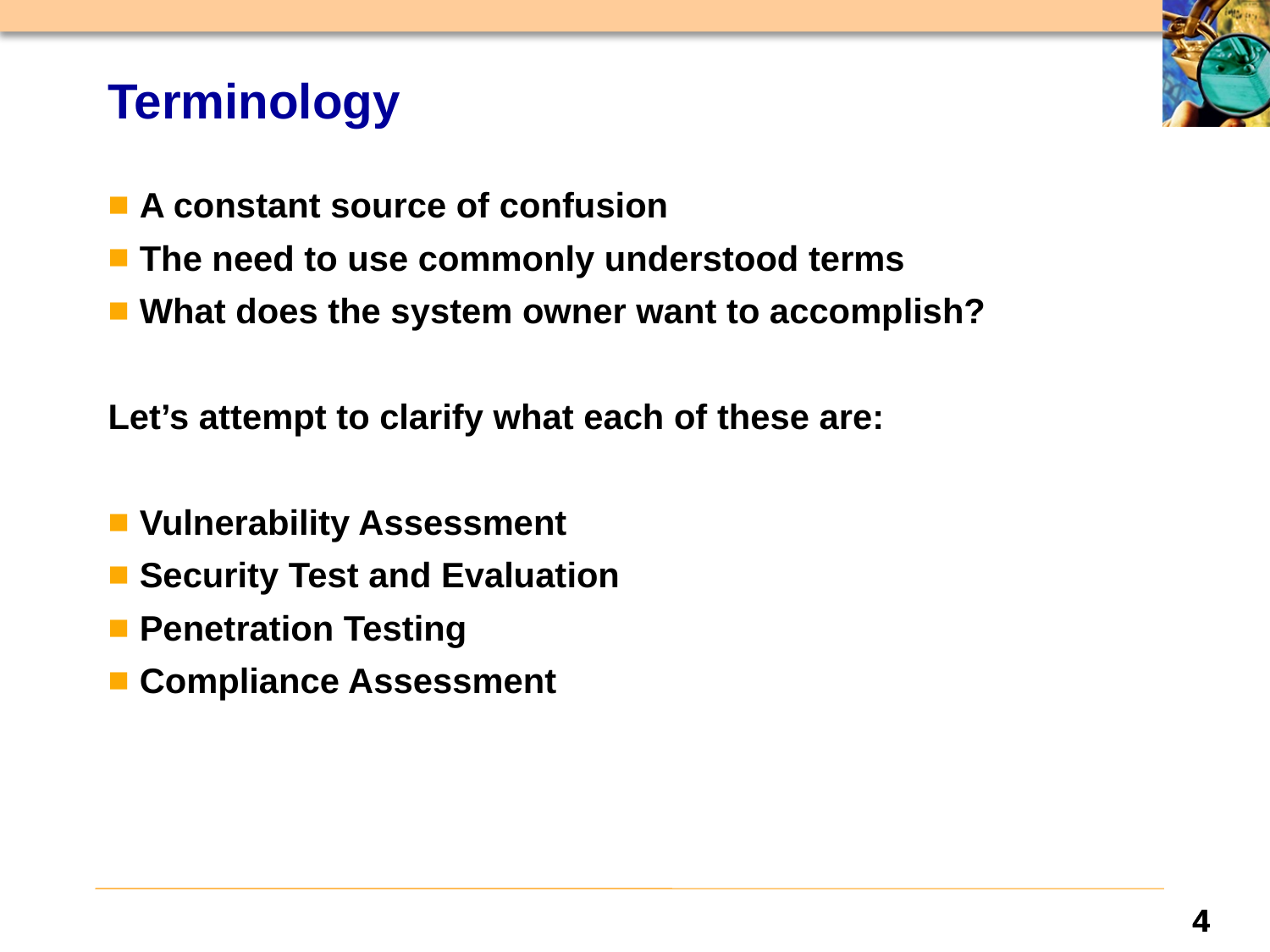

# Terminology
A constant source of confusion
The need to use commonly understood terms
What does the system owner want to accomplish?

Let’s attempt to clarify what each of these are:

Vulnerability Assessment
Security Test and Evaluation
Penetration Testing
Compliance Assessment
4